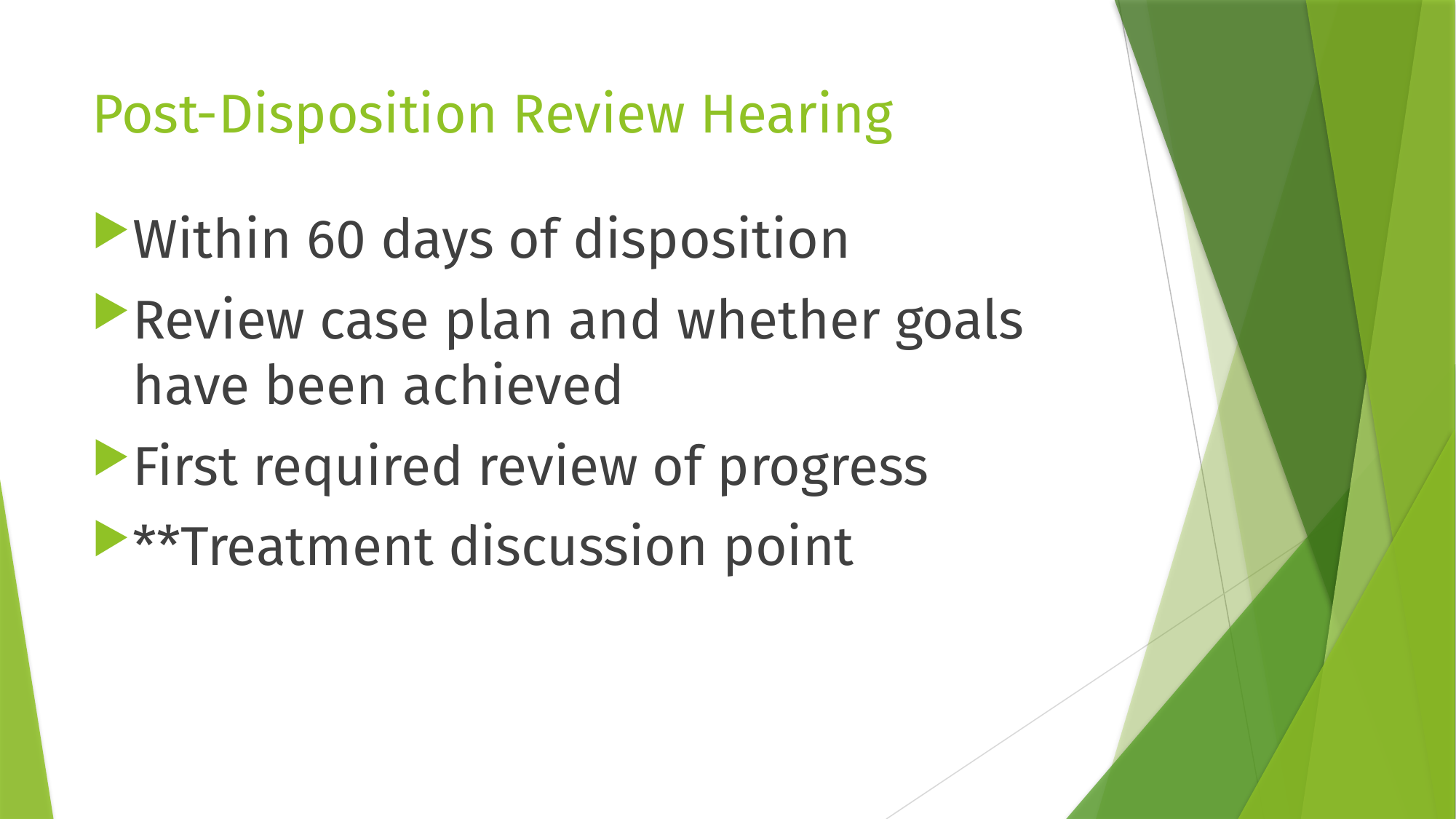

# Post-Disposition Review Hearing
Within 60 days of disposition
Review case plan and whether goals have been achieved
First required review of progress
**Treatment discussion point